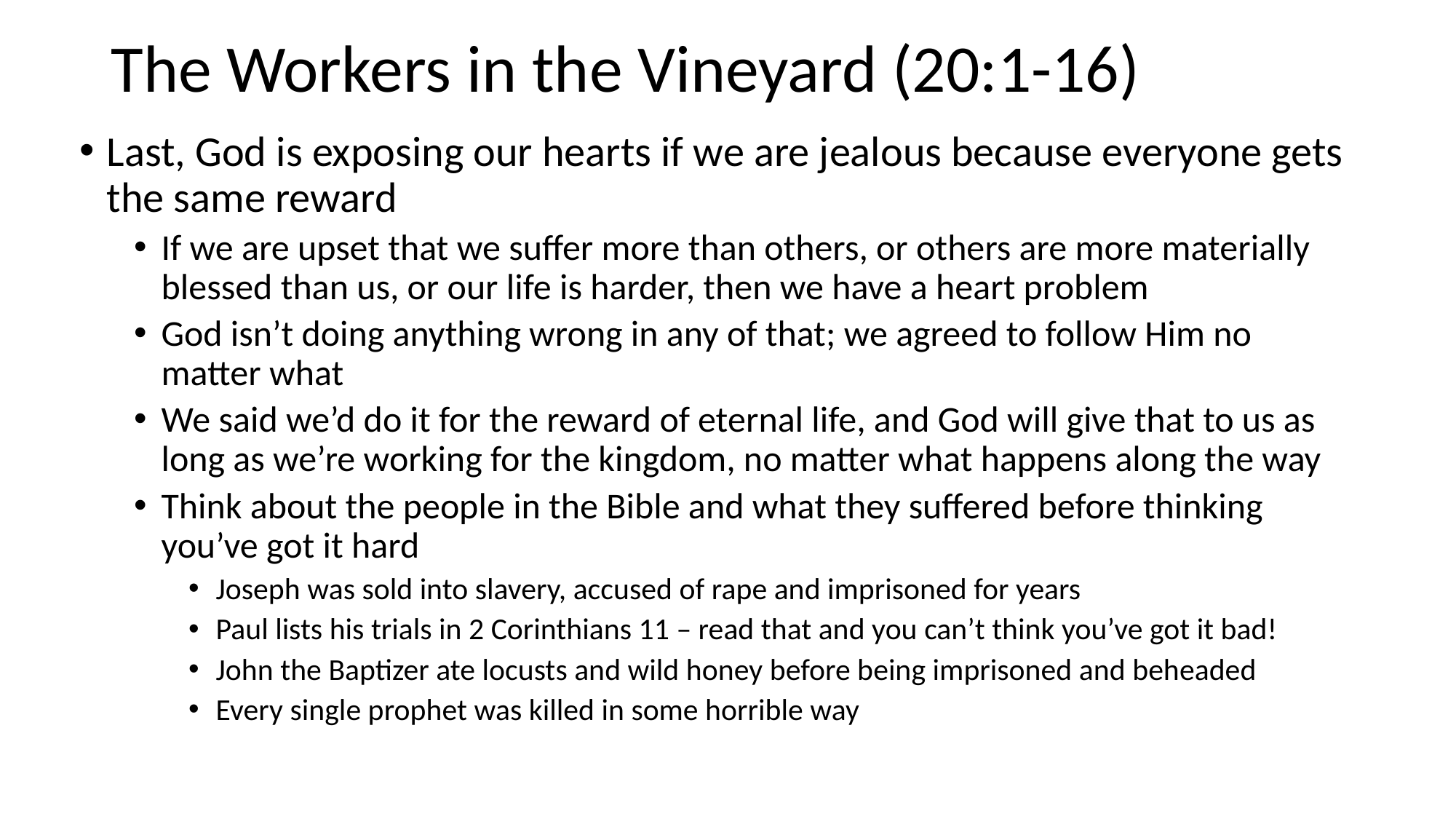

# The Workers in the Vineyard (20:1-16)
Last, God is exposing our hearts if we are jealous because everyone gets the same reward
If we are upset that we suffer more than others, or others are more materially blessed than us, or our life is harder, then we have a heart problem
God isn’t doing anything wrong in any of that; we agreed to follow Him no matter what
We said we’d do it for the reward of eternal life, and God will give that to us as long as we’re working for the kingdom, no matter what happens along the way
Think about the people in the Bible and what they suffered before thinking you’ve got it hard
Joseph was sold into slavery, accused of rape and imprisoned for years
Paul lists his trials in 2 Corinthians 11 – read that and you can’t think you’ve got it bad!
John the Baptizer ate locusts and wild honey before being imprisoned and beheaded
Every single prophet was killed in some horrible way